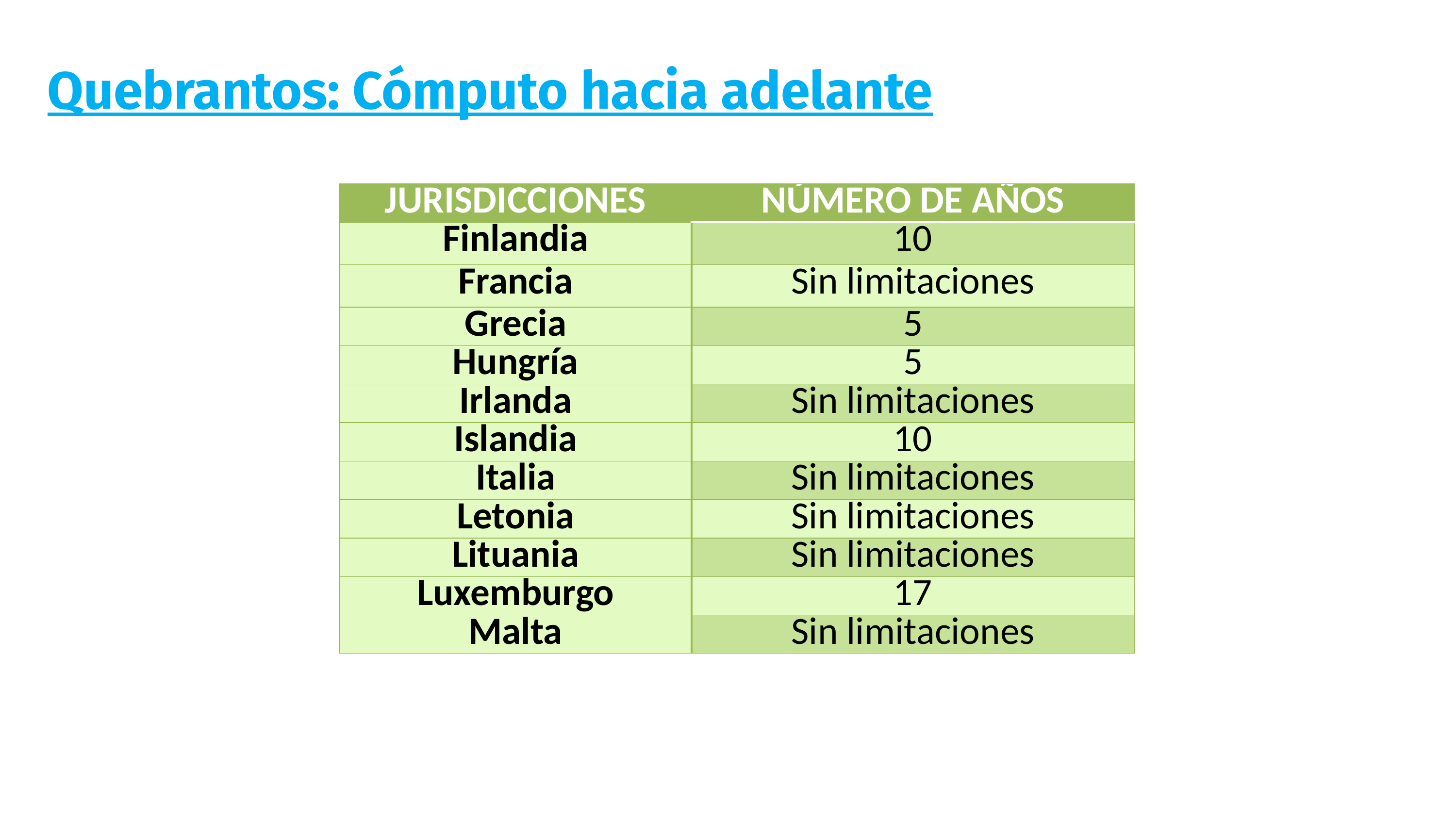

Quebrantos: Cómputo hacia adelante
| JURISDICCIONES | NÚMERO DE AÑOS |
| --- | --- |
| Finlandia | 10 |
| Francia | Sin limitaciones |
| Grecia | 5 |
| Hungría | 5 |
| Irlanda | Sin limitaciones |
| Islandia | 10 |
| Italia | Sin limitaciones |
| Letonia | Sin limitaciones |
| Lituania | Sin limitaciones |
| Luxemburgo | 17 |
| Malta | Sin limitaciones |